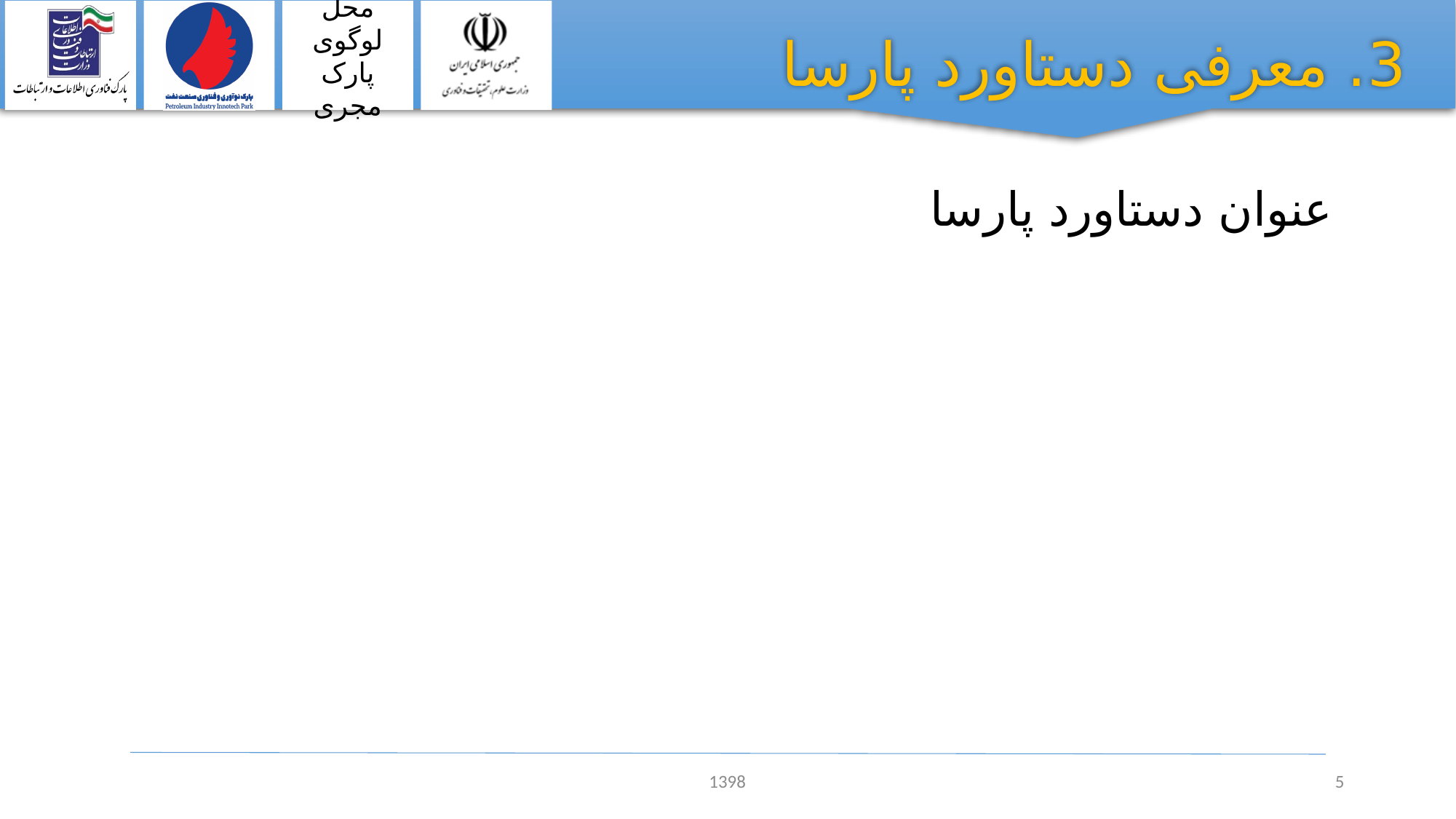

3. معرفی دستاورد پارسا
عنوان دستاورد پارسا

1398
5